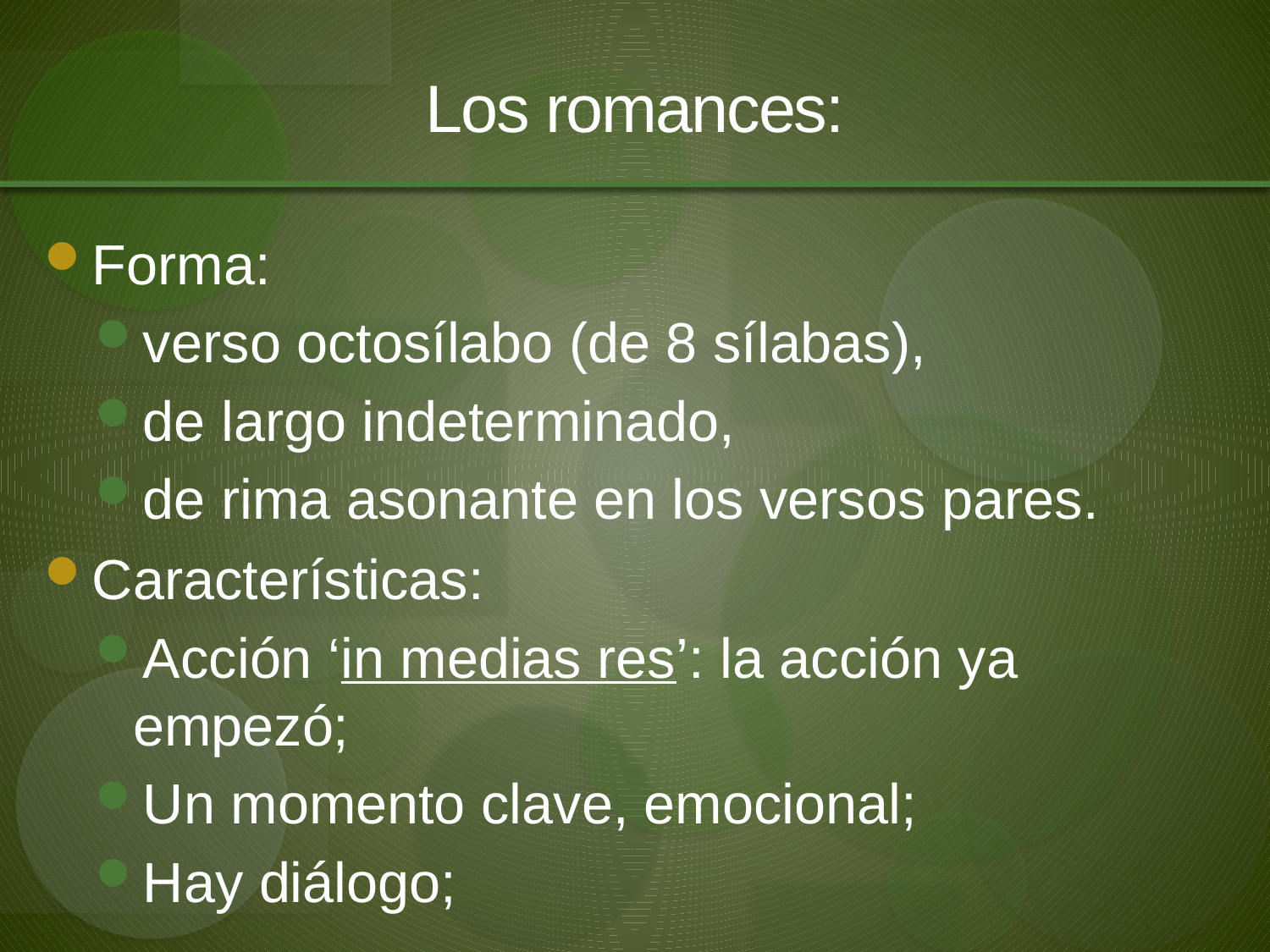

# Los romances:
Forma:
verso octosílabo (de 8 sílabas),
de largo indeterminado,
de rima asonante en los versos pares.
Características:
Acción ‘in medias res’: la acción ya empezó;
Un momento clave, emocional;
Hay diálogo;